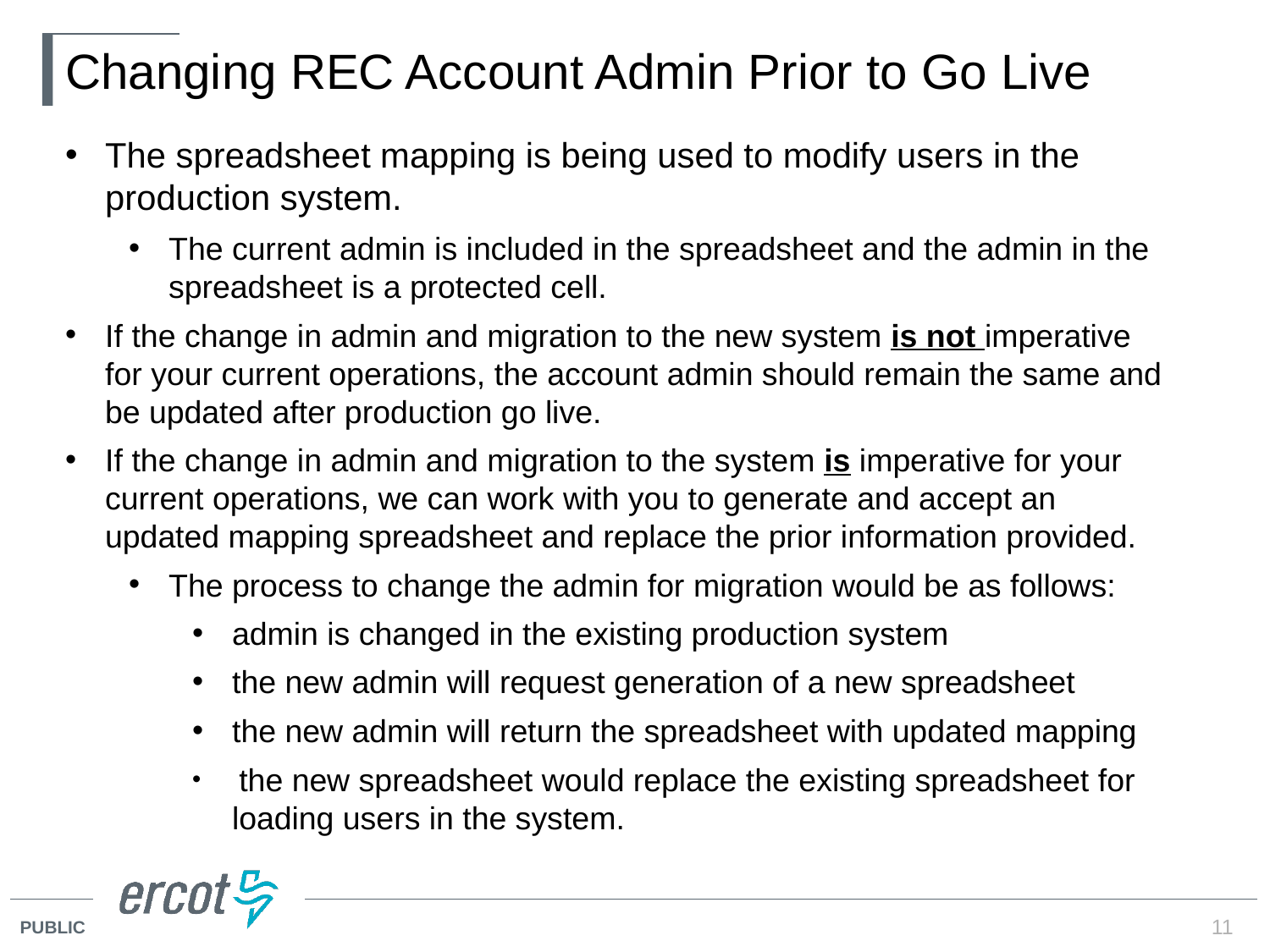

# Changing REC Account Admin Prior to Go Live
The spreadsheet mapping is being used to modify users in the production system.
The current admin is included in the spreadsheet and the admin in the spreadsheet is a protected cell.
If the change in admin and migration to the new system is not imperative for your current operations, the account admin should remain the same and be updated after production go live.
If the change in admin and migration to the system is imperative for your current operations, we can work with you to generate and accept an updated mapping spreadsheet and replace the prior information provided.
The process to change the admin for migration would be as follows:
admin is changed in the existing production system
the new admin will request generation of a new spreadsheet
the new admin will return the spreadsheet with updated mapping
 the new spreadsheet would replace the existing spreadsheet for loading users in the system.
11